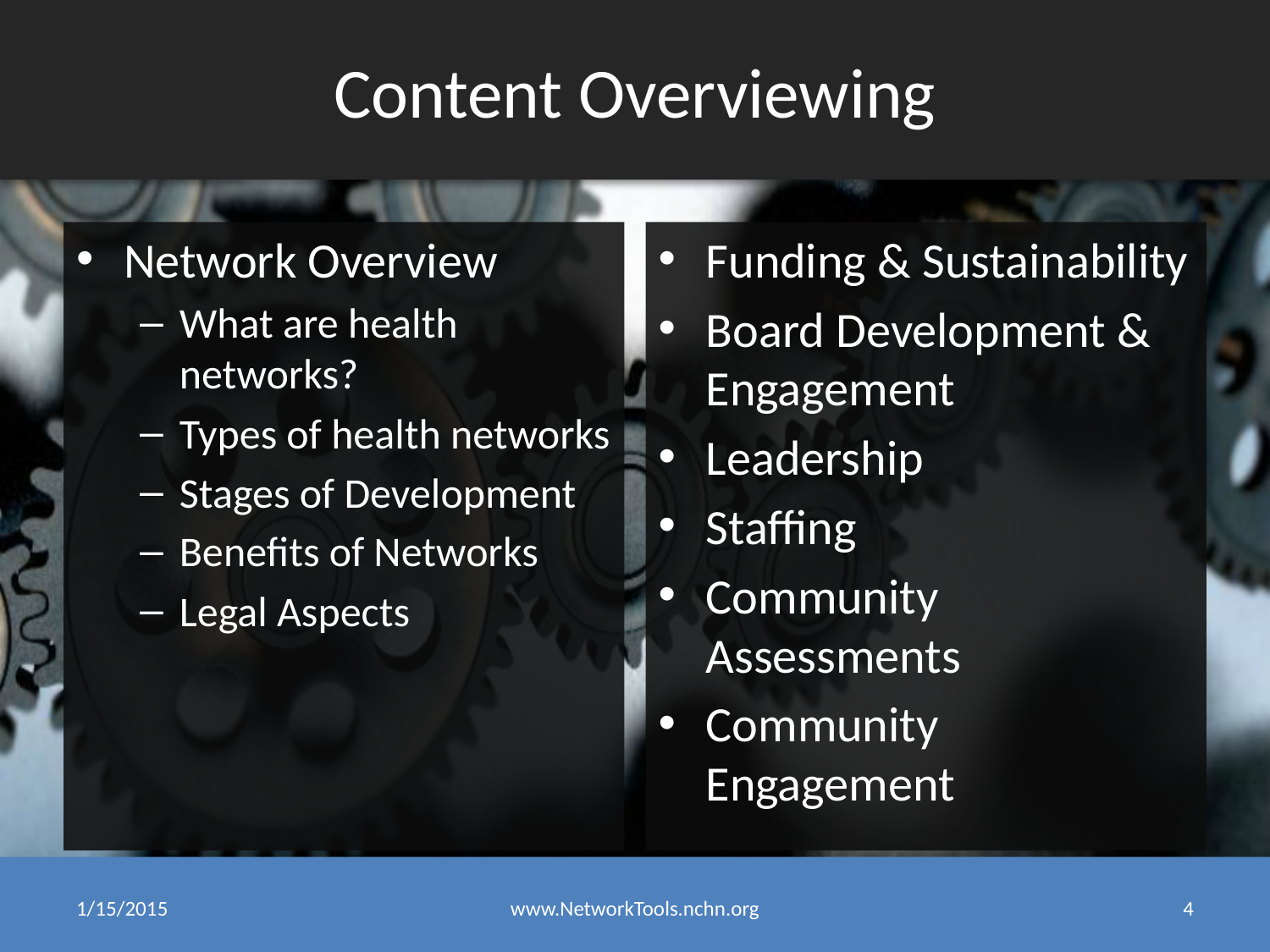

# Content Overviewing
Network Overview
What are health networks?
Types of health networks
Stages of Development
Benefits of Networks
Legal Aspects
Funding & Sustainability
Board Development & Engagement
Leadership
Staffing
Community Assessments
Community Engagement
1/15/2015
www.NetworkTools.nchn.org
4